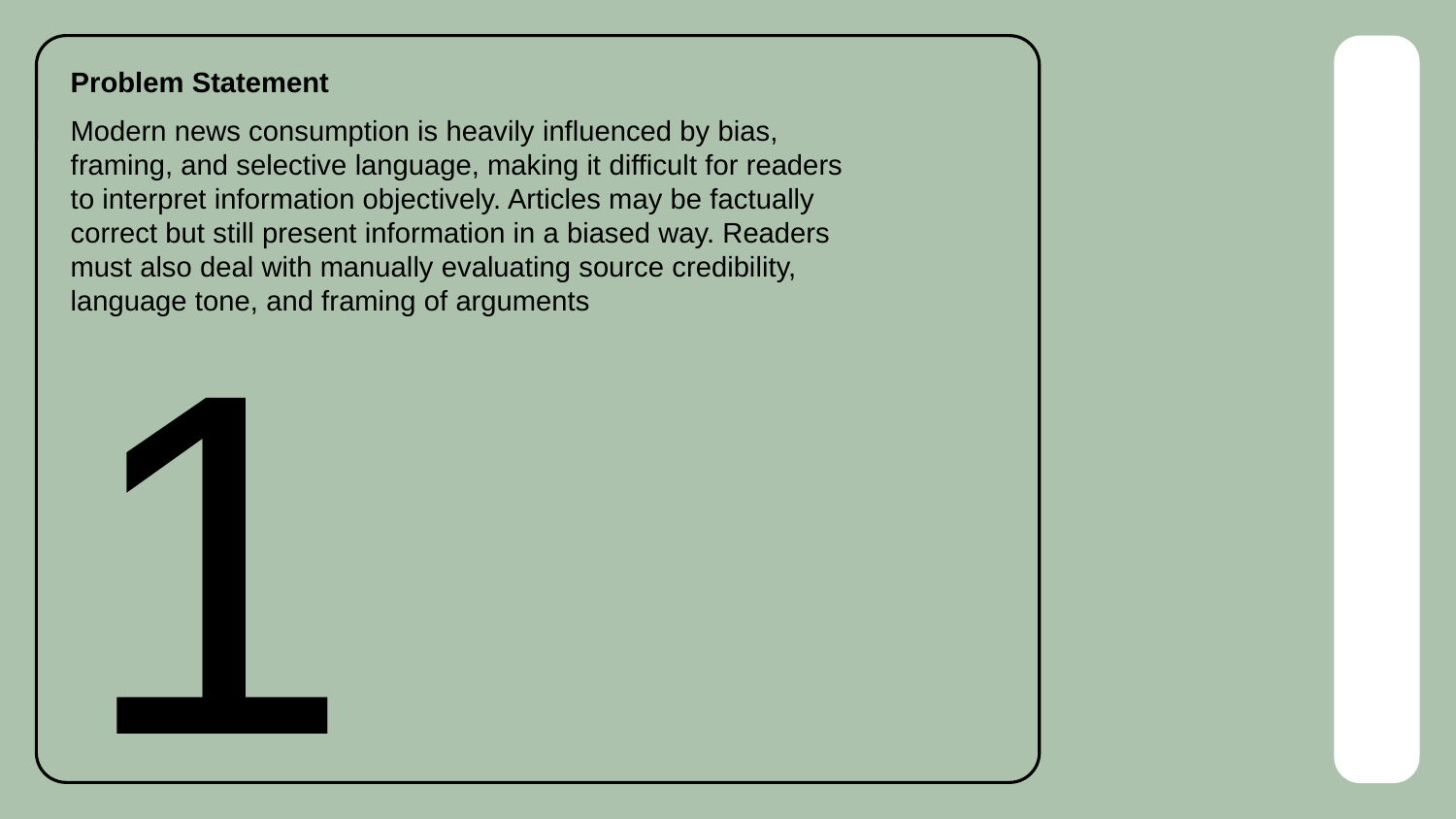

Problem Statement

Modern news consumption is heavily influenced by bias, framing, and selective language, making it difficult for readers to interpret information objectively. Articles may be factually correct but still present information in a biased way. Readers must also deal with manually evaluating source credibility, language tone, and framing of arguments

# 1